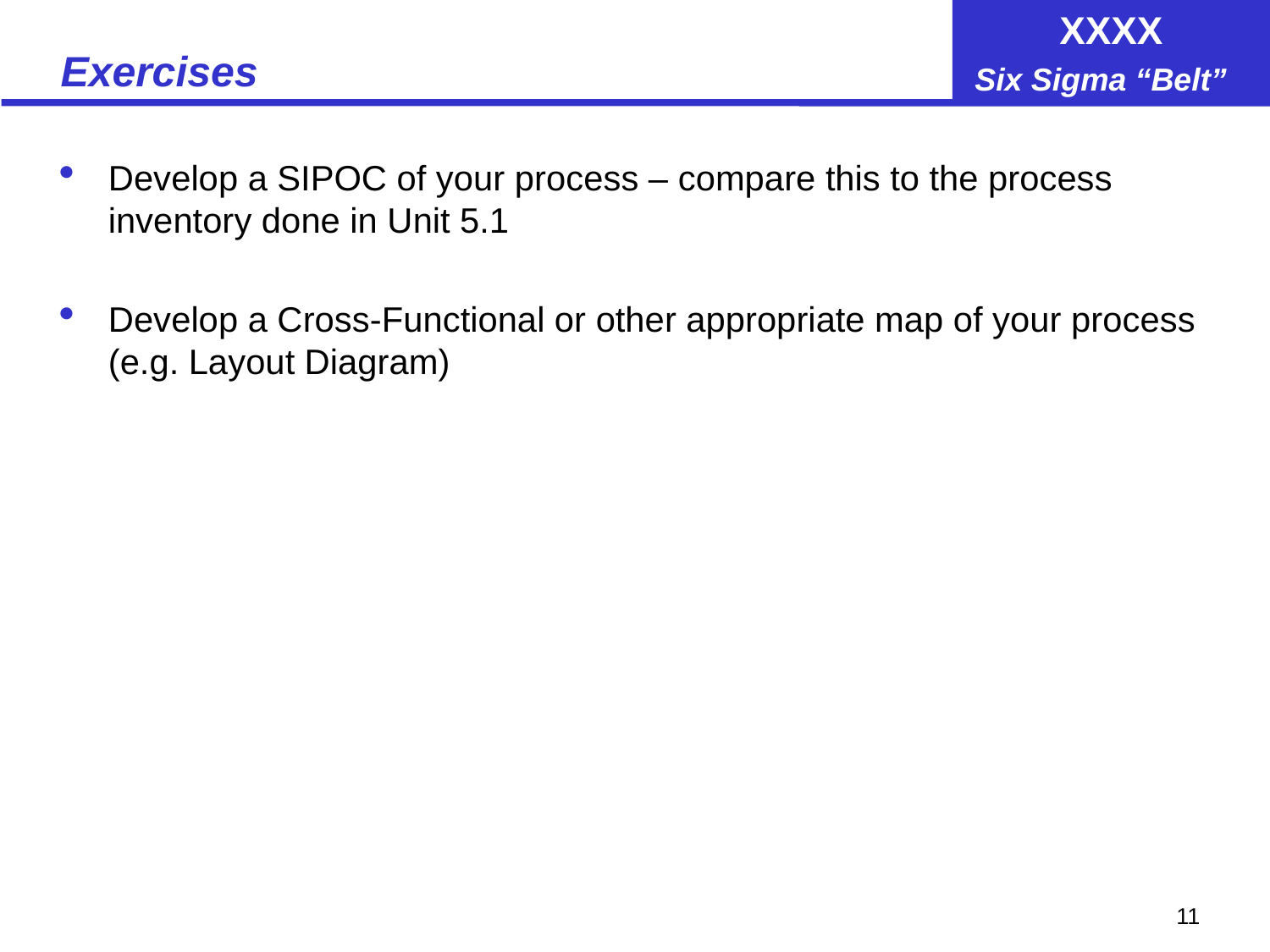

# Exercises
Develop a SIPOC of your process – compare this to the process inventory done in Unit 5.1

Develop a Cross-Functional or other appropriate map of your process (e.g. Layout Diagram)